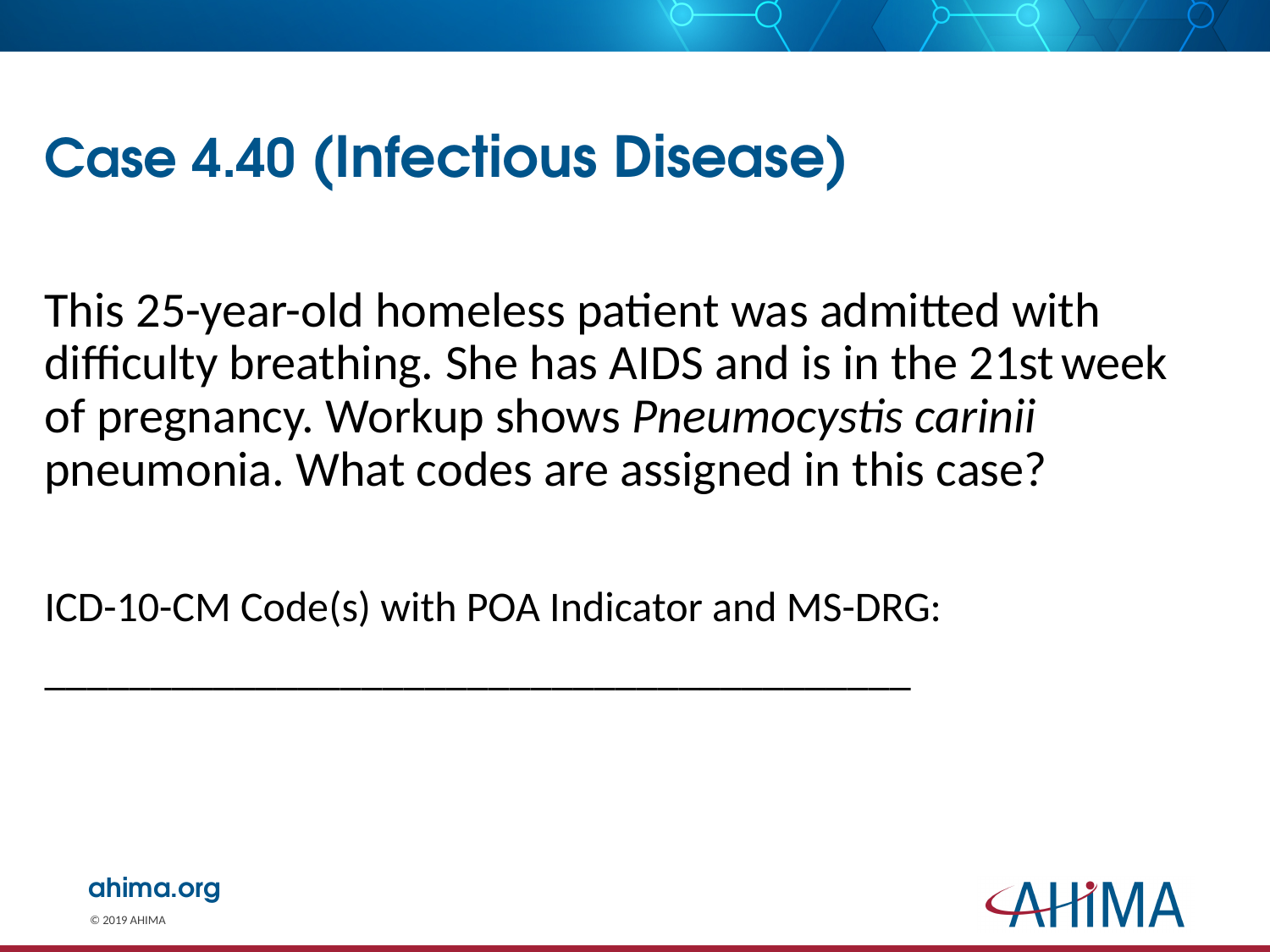

# Case 4.40 (Infectious Disease)

This 25-year-old homeless patient was admitted with difficulty breathing. She has AIDS and is in the 21st week of pregnancy. Workup shows Pneumocystis carinii pneumonia. What codes are assigned in this case?

ICD-10-CM Code(s) with POA Indicator and MS-DRG:
_________________________________________